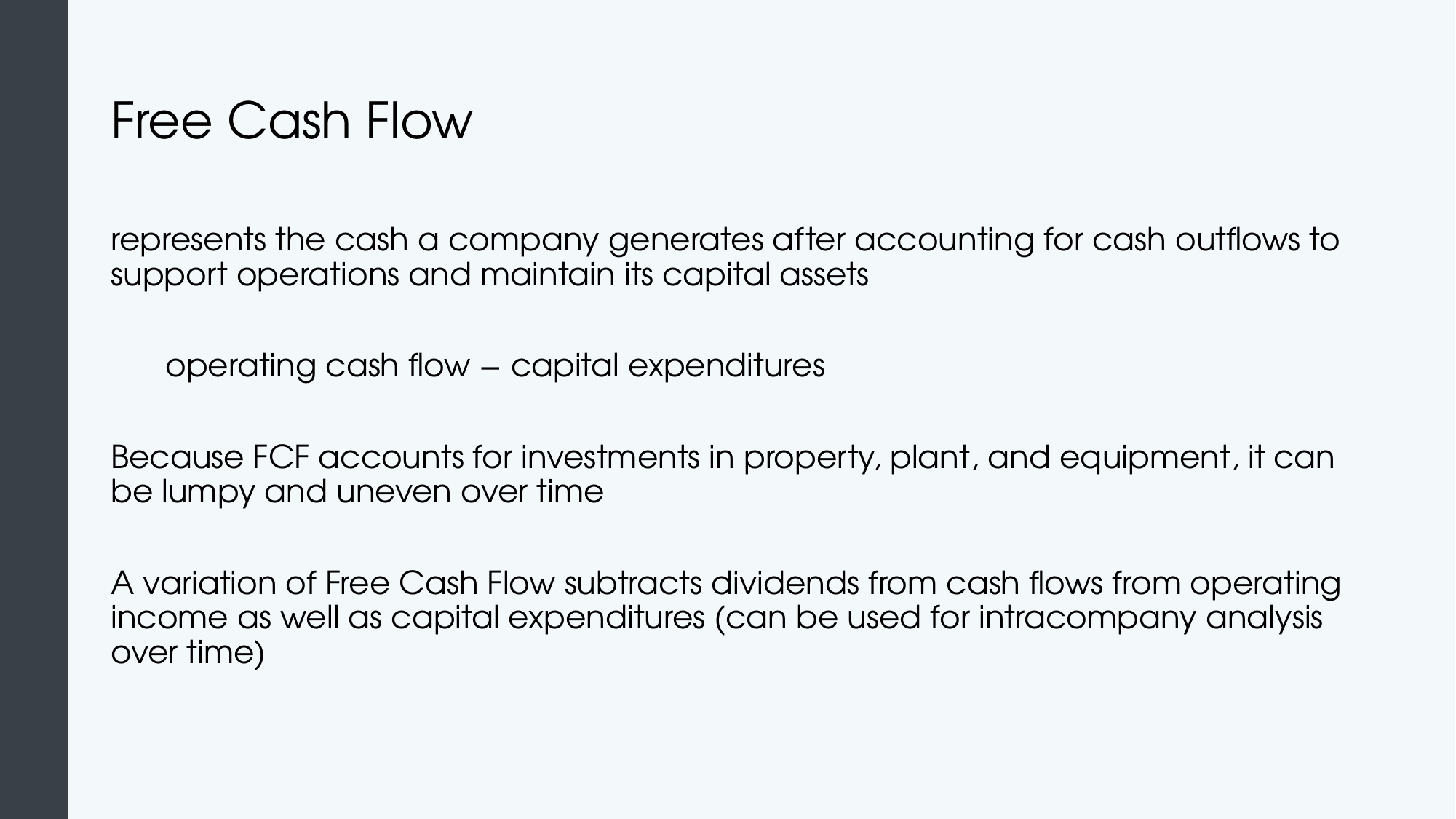

# Free Cash Flow
represents the cash a company generates after accounting for cash outflows to support operations and maintain its capital assets

operating cash flow − capital expenditures

Because FCF accounts for investments in property, plant, and equipment, it can be lumpy and uneven over time

A variation of Free Cash Flow subtracts dividends from cash flows from operating income as well as capital expenditures (can be used for intracompany analysis over time)